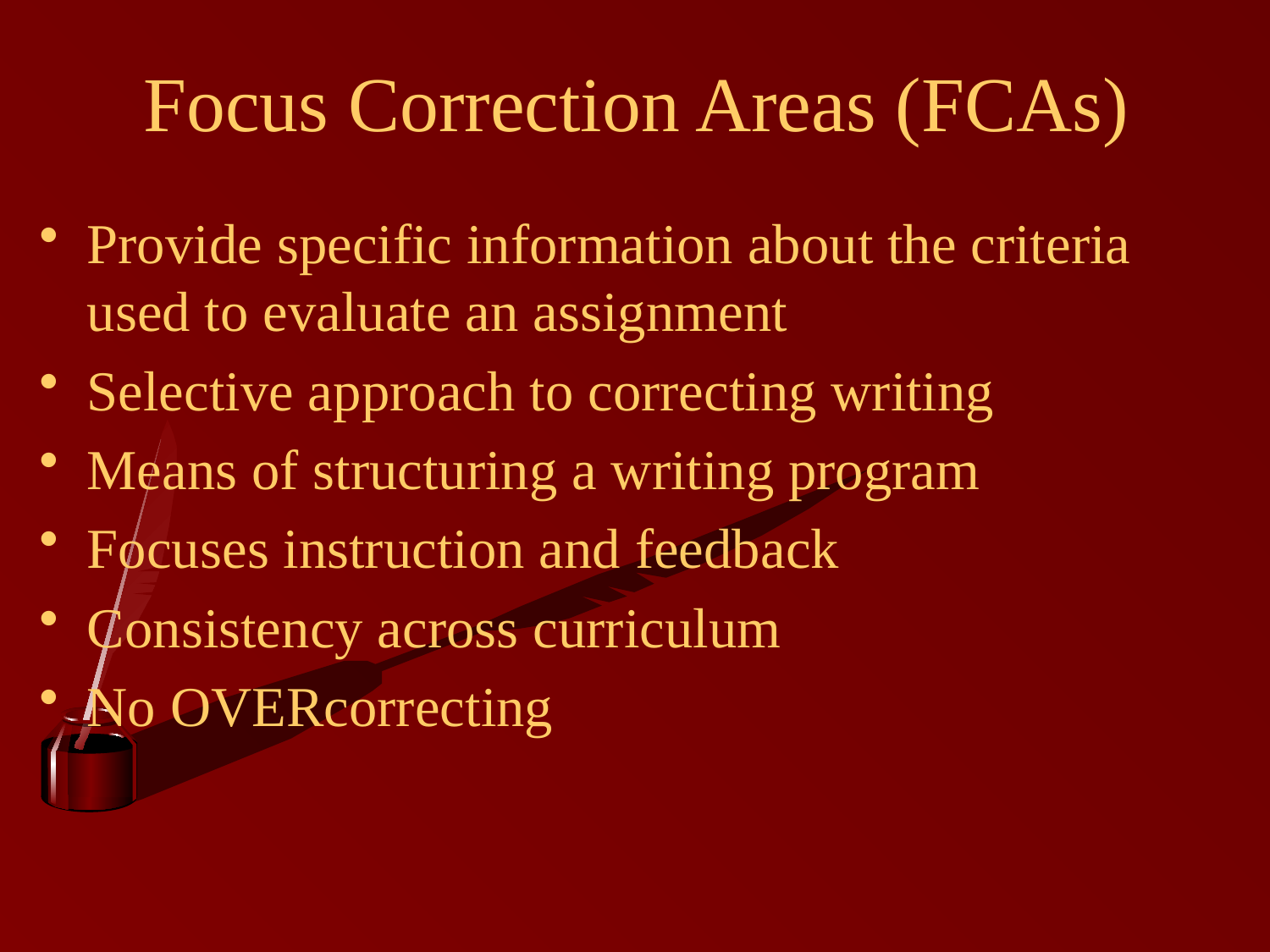

# Focus Correction Areas (FCAs)
Provide specific information about the criteria used to evaluate an assignment
Selective approach to correcting writing
Means of structuring a writing program
Focuses instruction and feedback
Consistency across curriculum
No OVERcorrecting